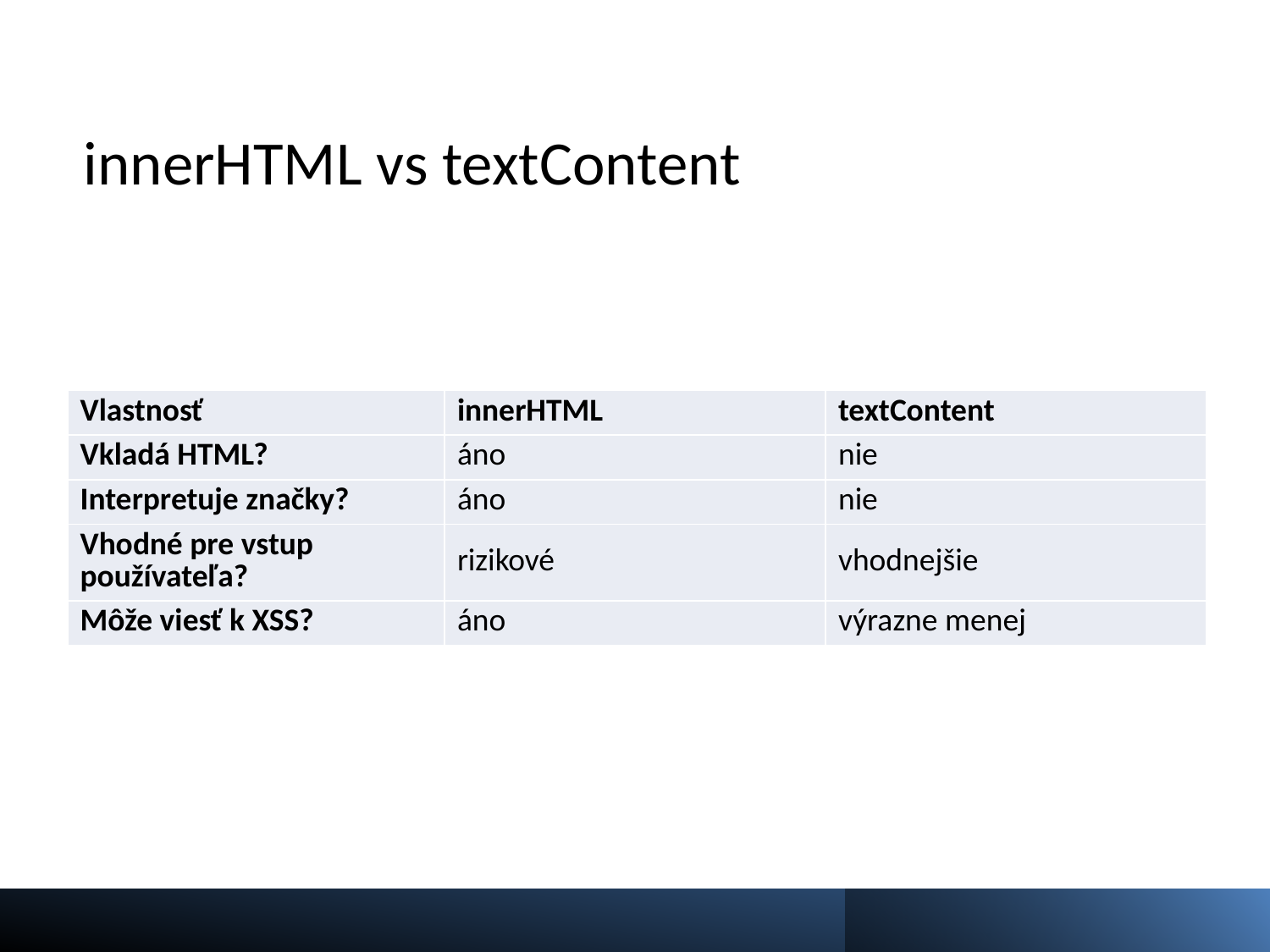

# innerHTML vs textContent
| Vlastnosť | innerHTML | textContent |
| --- | --- | --- |
| Vkladá HTML? | áno | nie |
| Interpretuje značky? | áno | nie |
| Vhodné pre vstup používateľa? | rizikové | vhodnejšie |
| Môže viesť k XSS? | áno | výrazne menej |